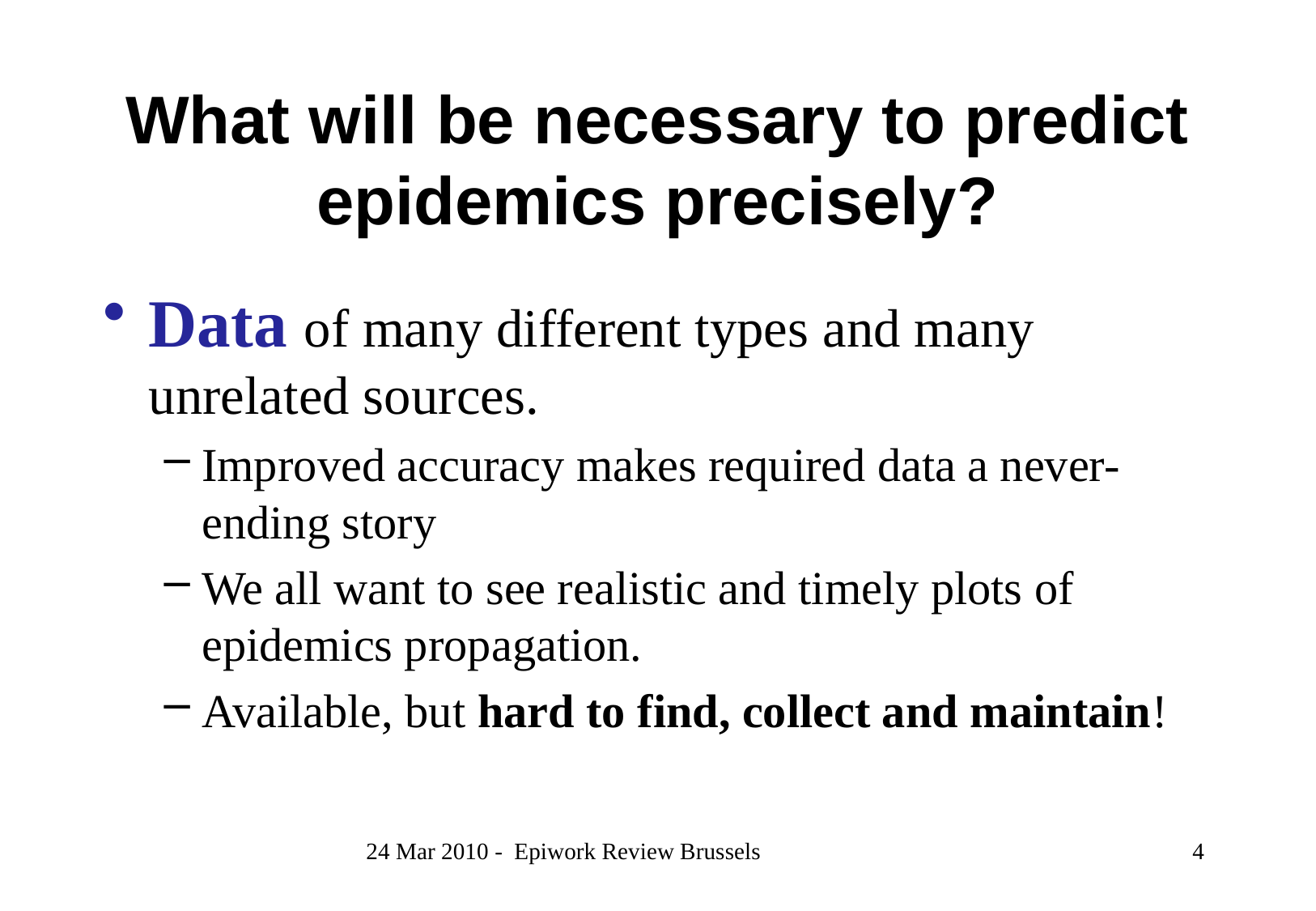

# What will be necessary to predict epidemics precisely?
Data of many different types and many unrelated sources.
Improved accuracy makes required data a never-ending story
We all want to see realistic and timely plots of epidemics propagation.
Available, but hard to find, collect and maintain!
24 Mar 2010 -  Epiwork Review Brussels
4